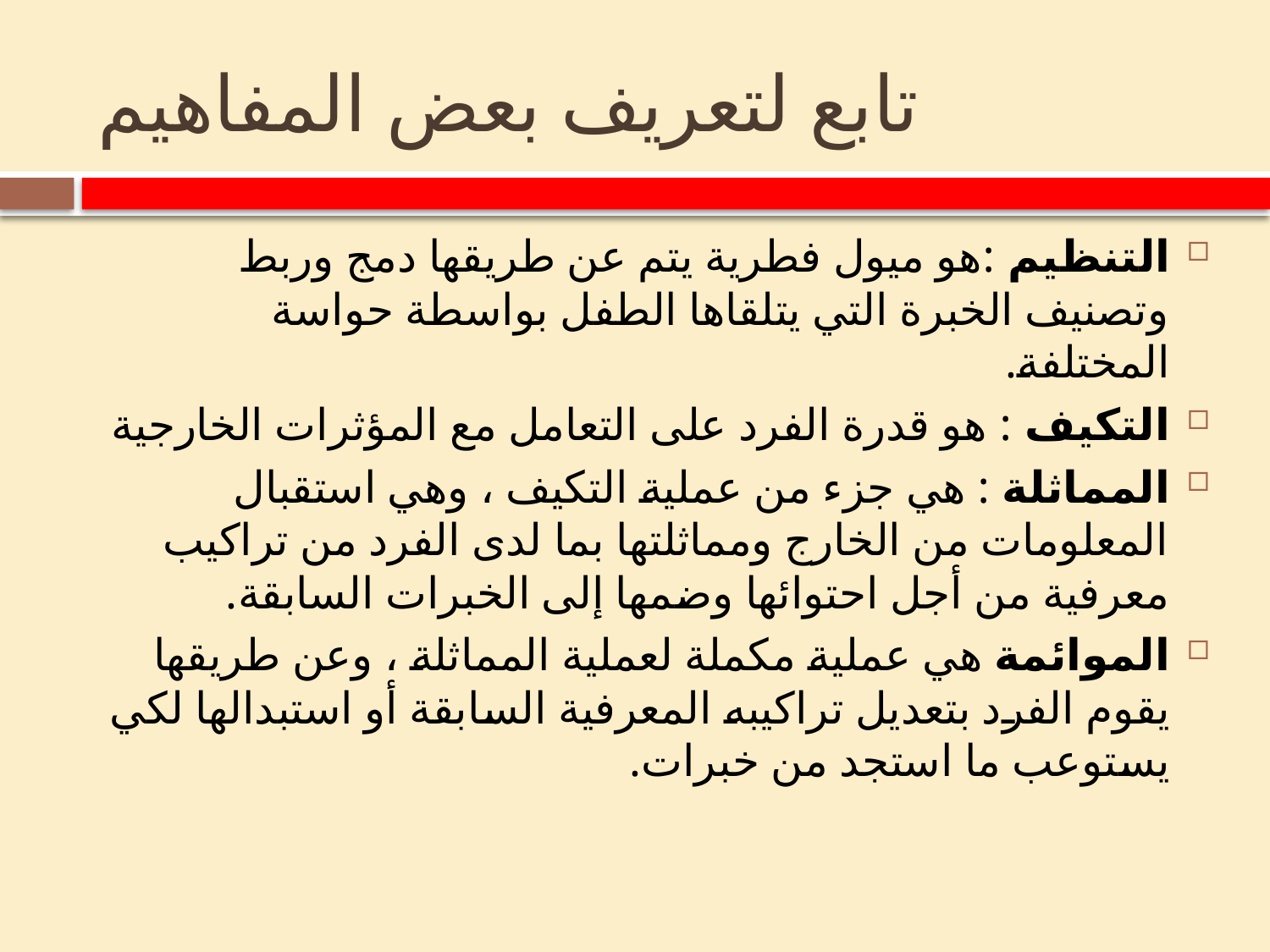

# تابع لتعريف بعض المفاهيم
التنظيم :هو ميول فطرية يتم عن طريقها دمج وربط وتصنيف الخبرة التي يتلقاها الطفل بواسطة حواسة المختلفة.
التكيف : هو قدرة الفرد على التعامل مع المؤثرات الخارجية
المماثلة : هي جزء من عملية التكيف ، وهي استقبال المعلومات من الخارج ومماثلتها بما لدى الفرد من تراكيب معرفية من أجل احتوائها وضمها إلى الخبرات السابقة.
الموائمة هي عملية مكملة لعملية المماثلة ، وعن طريقها يقوم الفرد بتعديل تراكيبه المعرفية السابقة أو استبدالها لكي يستوعب ما استجد من خبرات.